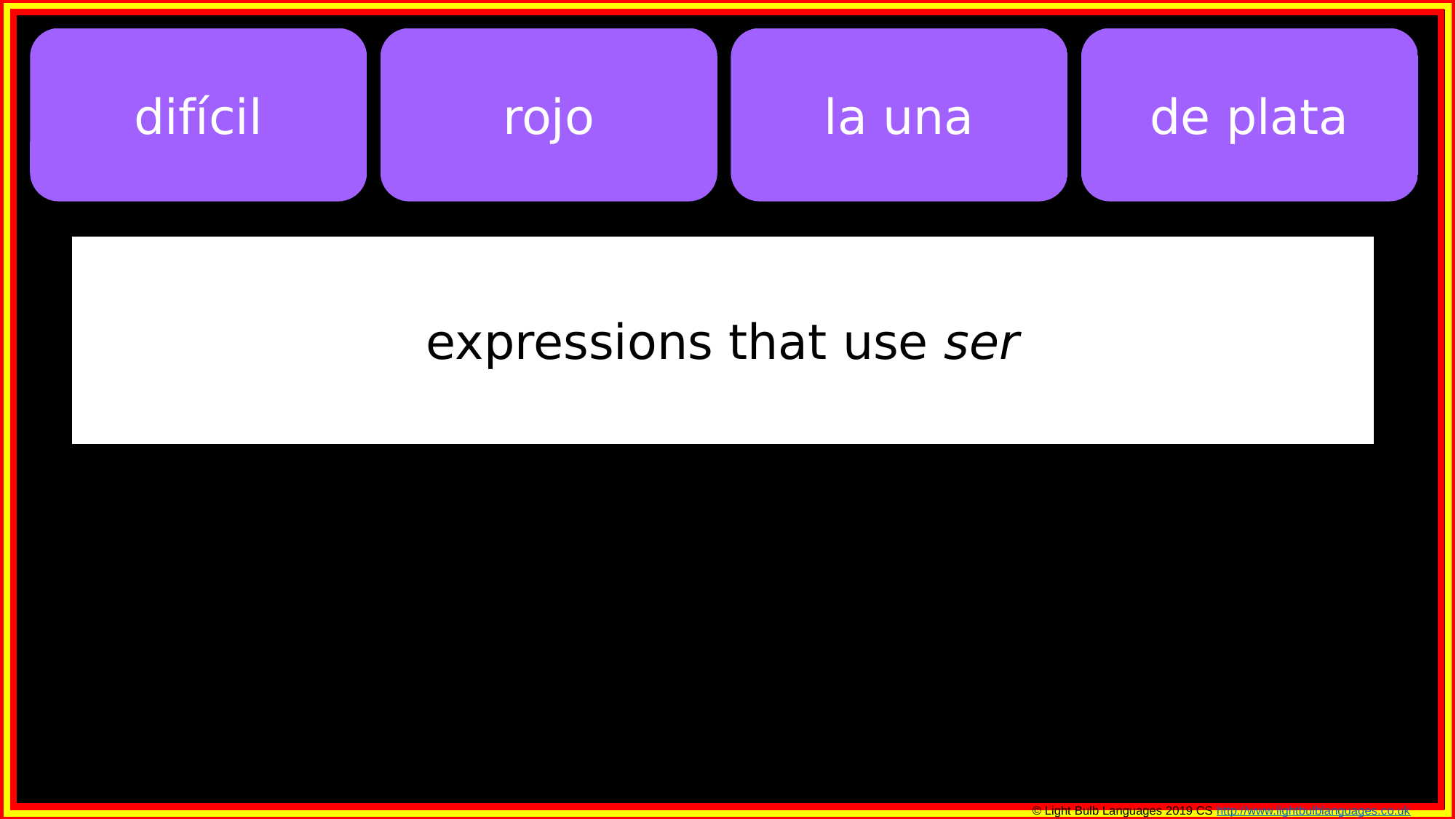

difícil
rojo
la una
de plata
expressions that use ser
© Light Bulb Languages 2019 CS http://www.lightbulblanguages.co.uk